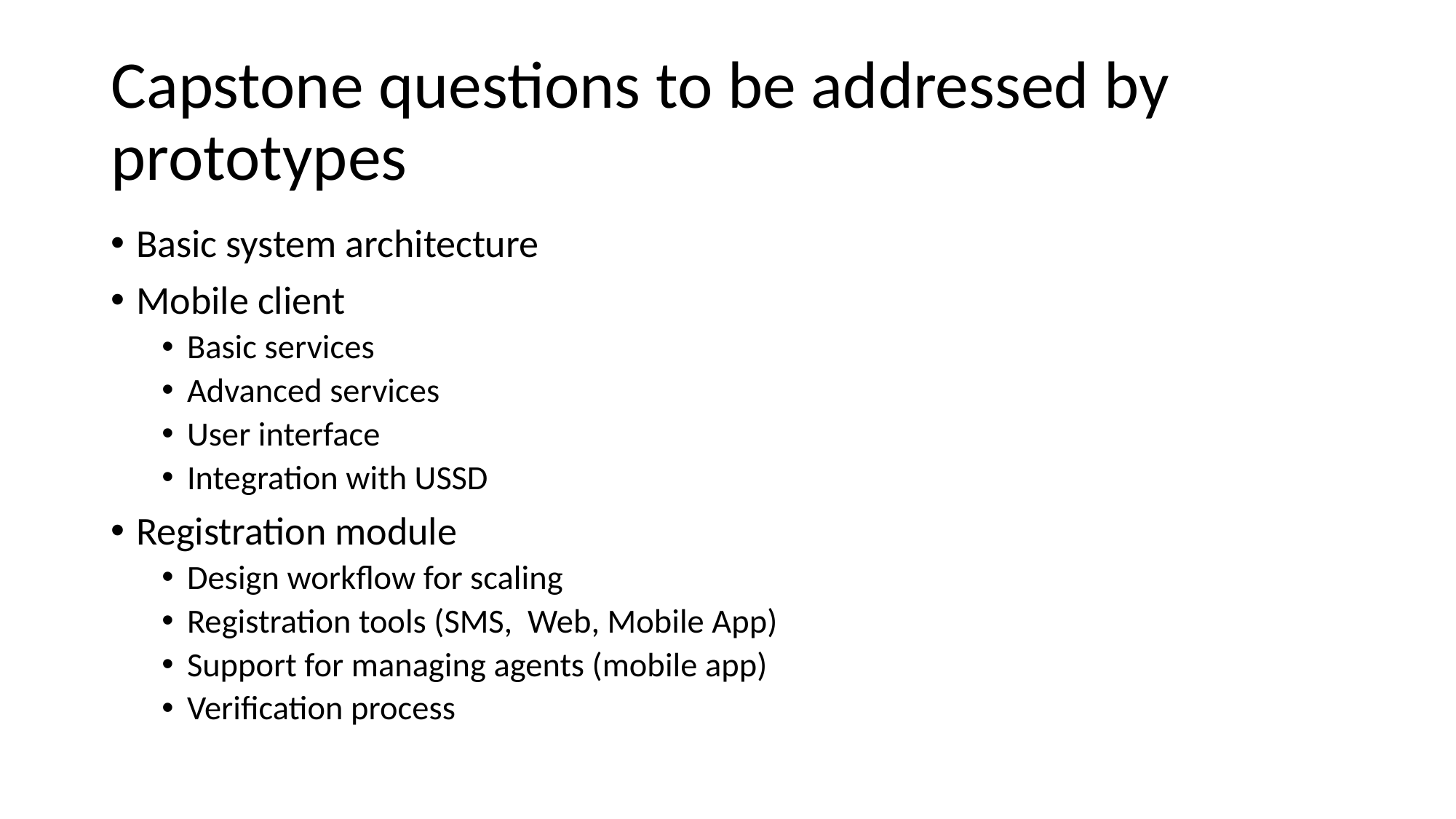

# Capstone questions to be addressed by prototypes
Basic system architecture
Mobile client
Basic services
Advanced services
User interface
Integration with USSD
Registration module
Design workflow for scaling
Registration tools (SMS,  Web, Mobile App)
Support for managing agents (mobile app)
Verification process